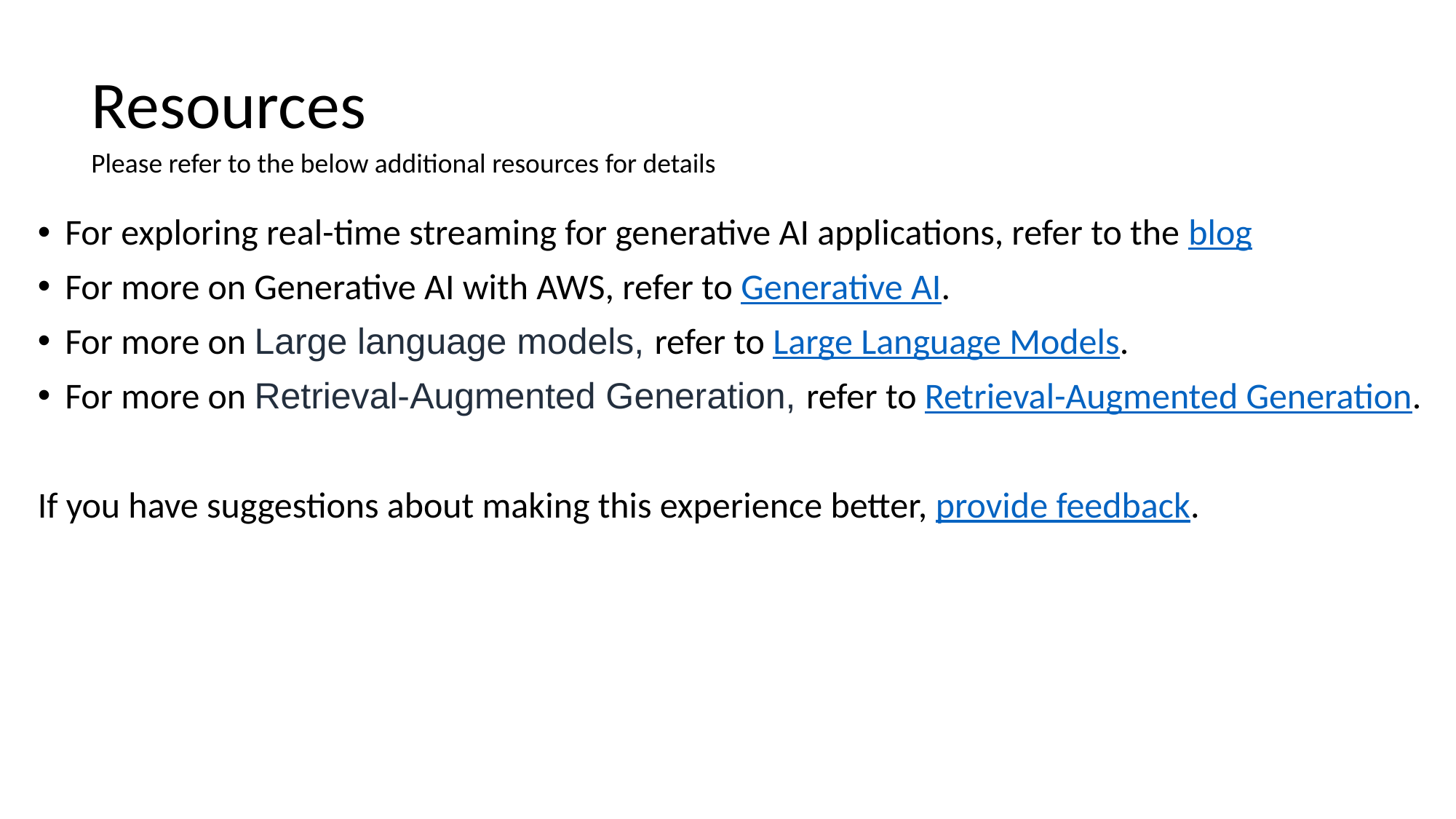

# Resources
Please refer to the below additional resources for details
For exploring real-time streaming for generative AI applications, refer to the blog
For more on Generative AI with AWS, refer to Generative AI.
For more on Large language models, refer to Large Language Models.
For more on Retrieval-Augmented Generation, refer to Retrieval-Augmented Generation.

If you have suggestions about making this experience better, provide feedback.